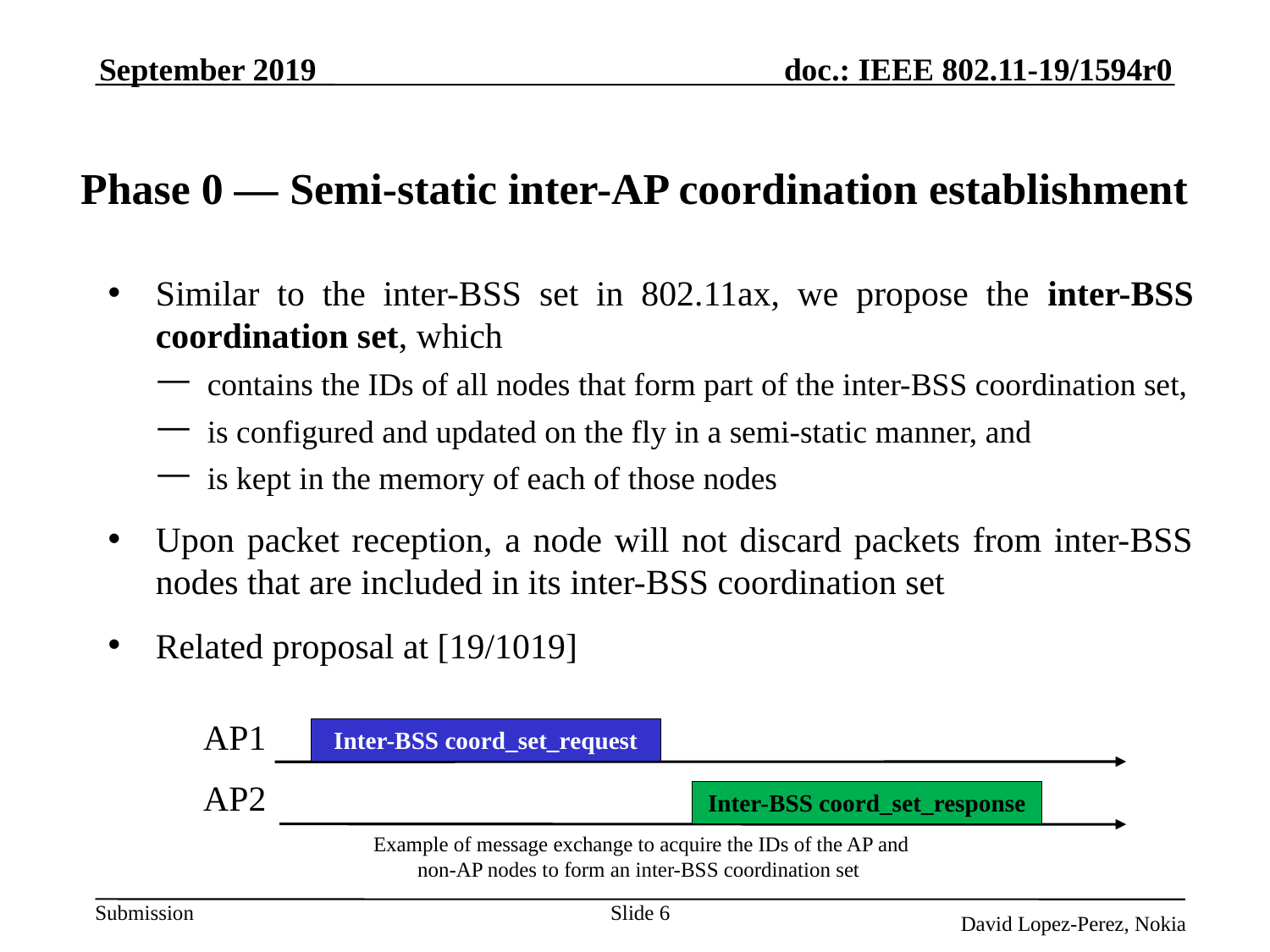

September 2019
# Phase 0 — Semi-static inter-AP coordination establishment
Similar to the inter-BSS set in 802.11ax, we propose the inter-BSS coordination set, which
contains the IDs of all nodes that form part of the inter-BSS coordination set,
is configured and updated on the fly in a semi-static manner, and
is kept in the memory of each of those nodes
Upon packet reception, a node will not discard packets from inter-BSS nodes that are included in its inter-BSS coordination set
Related proposal at [19/1019]

AP1
Inter-BSS coord_set_request
AP2

Inter-BSS coord_set_response
Example of message exchange to acquire the IDs of the AP and non-AP nodes to form an inter-BSS coordination set
Slide 6
 David Lopez-Perez, Nokia